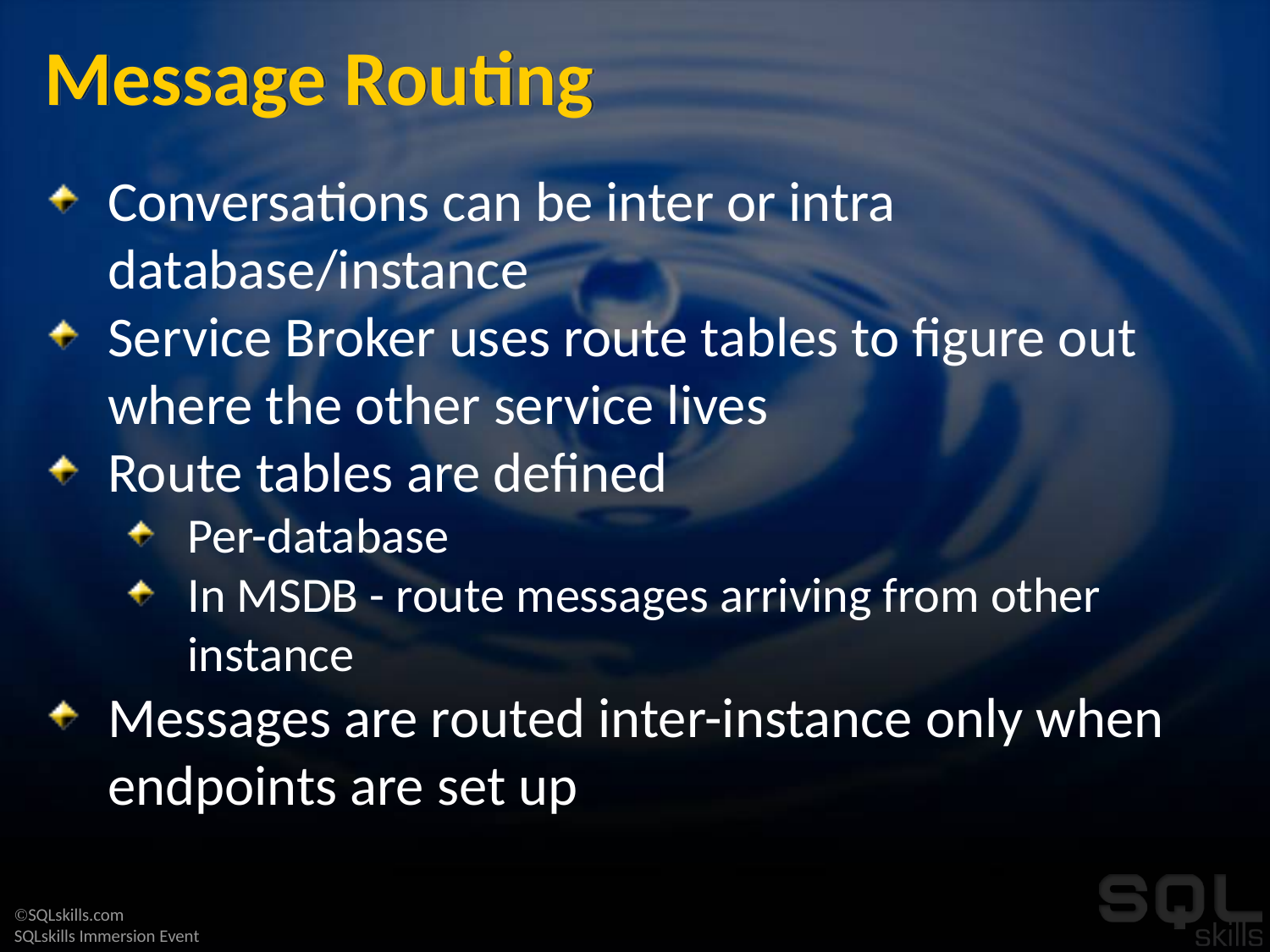

# Message Routing
Conversations can be inter or intra database/instance
Service Broker uses route tables to figure out where the other service lives
Route tables are defined
Per-database
In MSDB - route messages arriving from other instance
Messages are routed inter-instance only when endpoints are set up